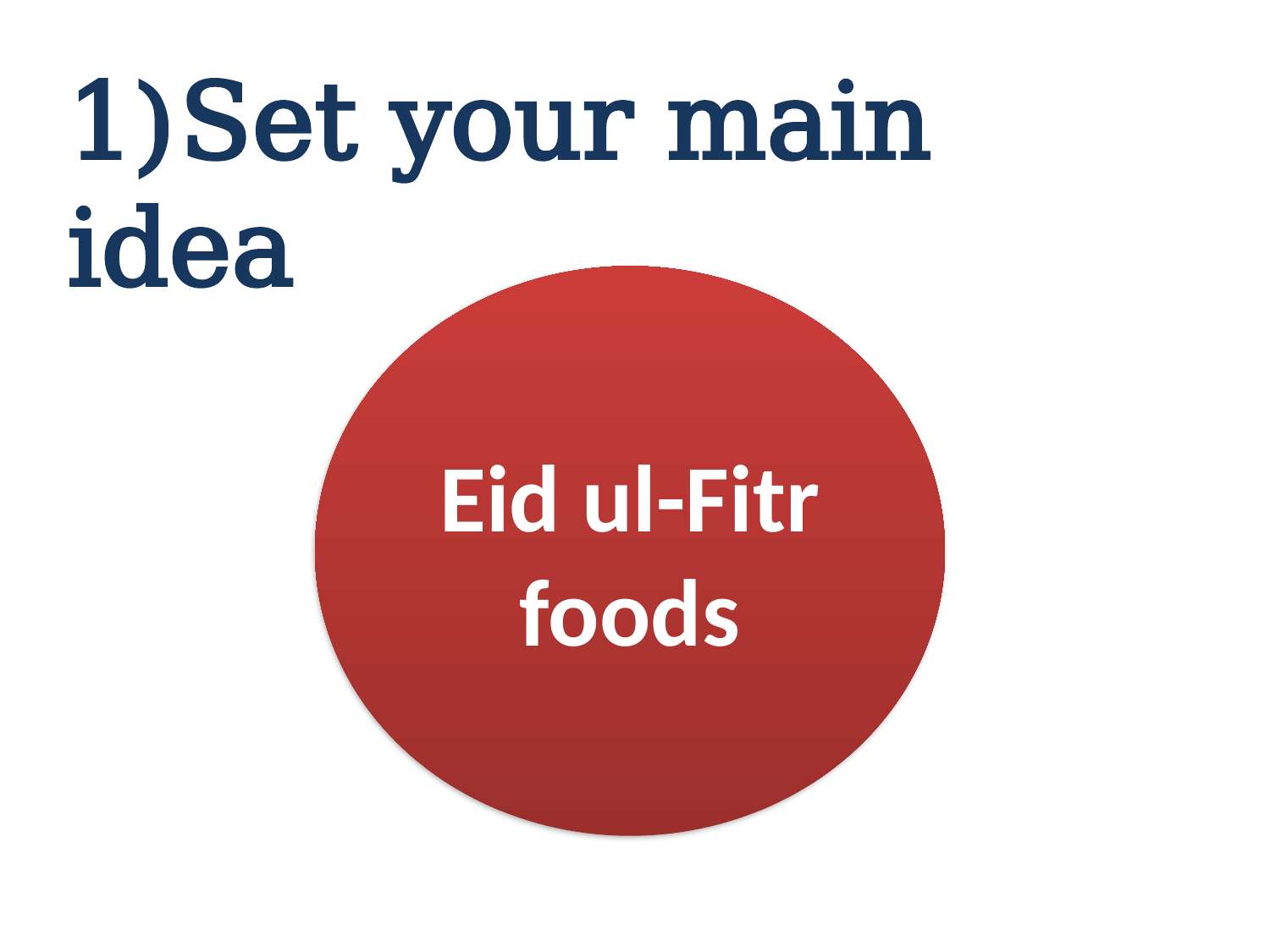

1)Set your main idea
Eid ul-Fitr
foods